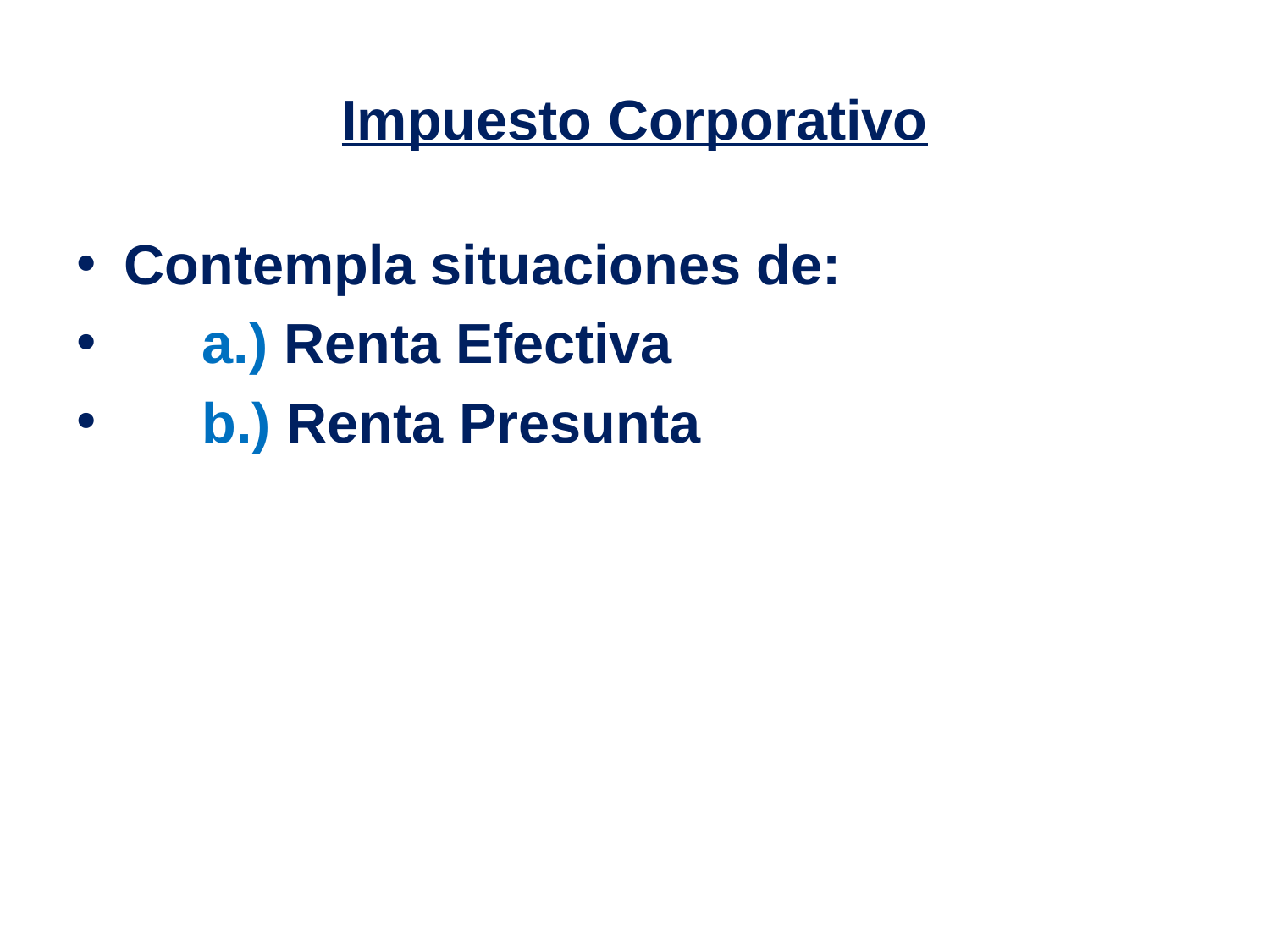

# Impuesto Corporativo
Contempla situaciones de:
     a.) Renta Efectiva
     b.) Renta Presunta